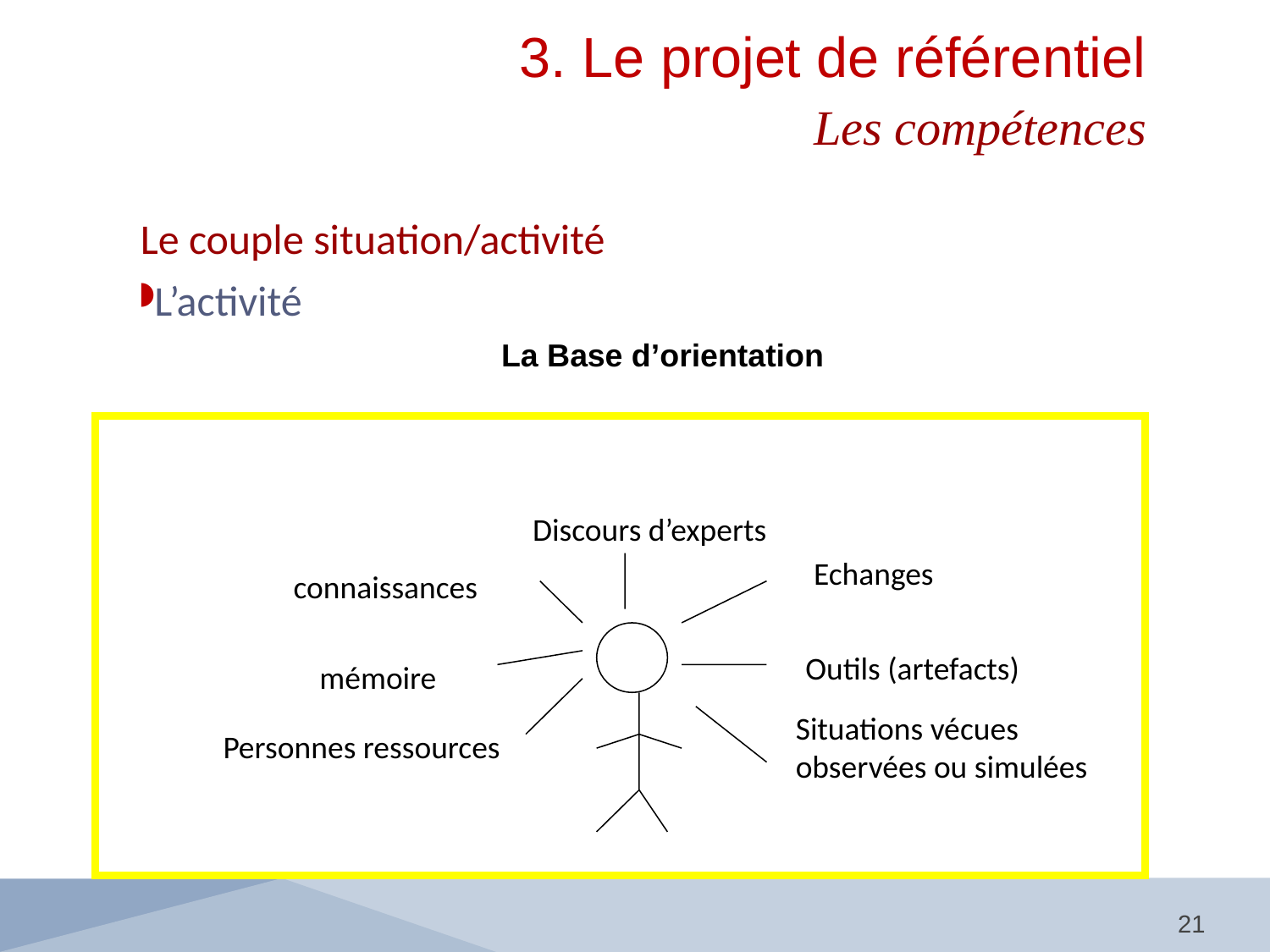

3. Le projet de référentiel
 Les compétences
Le couple situation/activité
L’activité
La Base d’orientation

Discours d’experts

Echanges
connaissances
Outils (artefacts)
mémoire
Situations vécues observées ou simulées
Personnes ressources
21